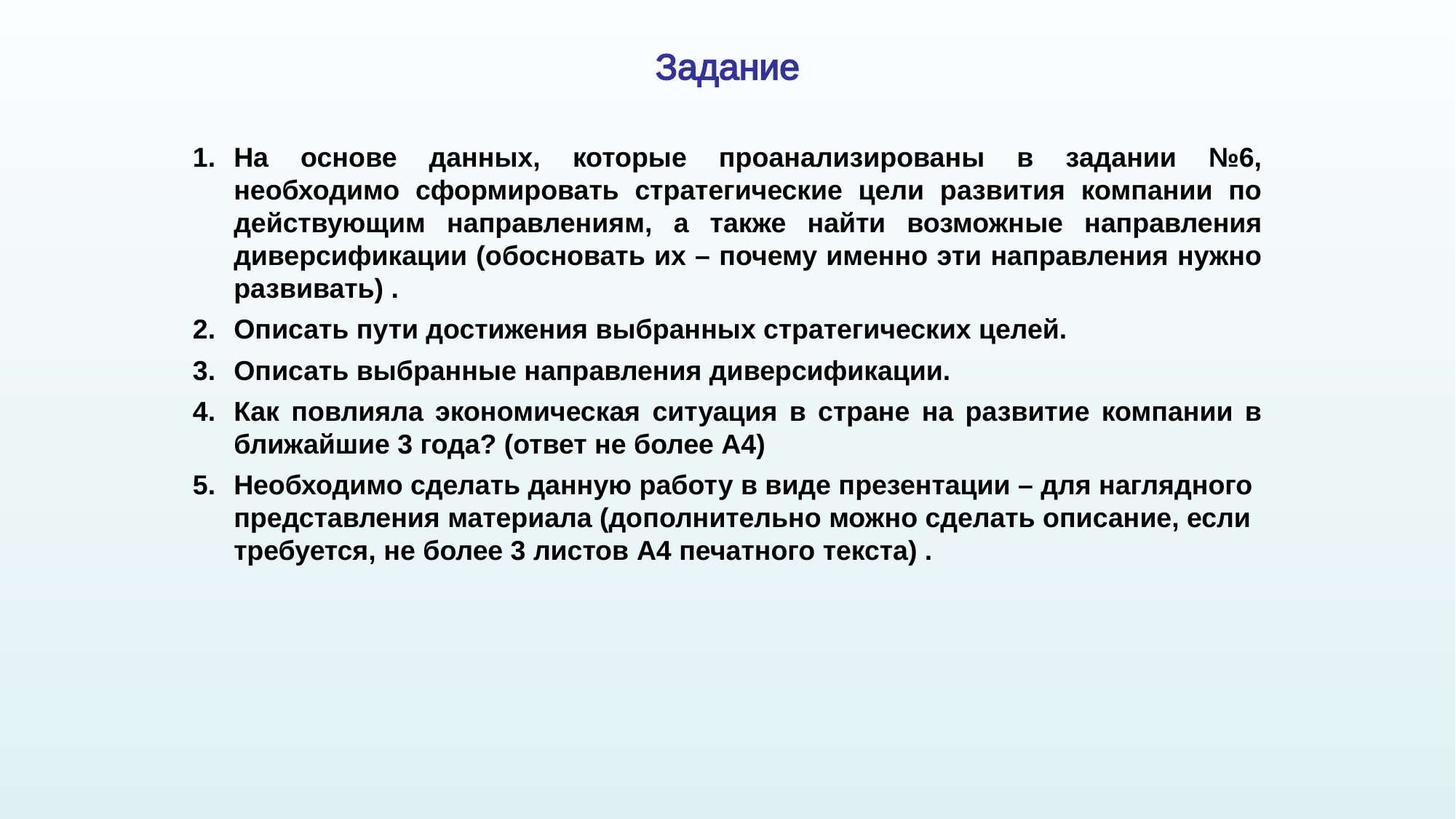

# Задание
На основе данных, которые проанализированы в задании №6, необходимо сформировать стратегические цели развития компании по действующим направлениям, а также найти возможные направления диверсификации (обосновать их – почему именно эти направления нужно развивать) .
Описать пути достижения выбранных стратегических целей.
Описать выбранные направления диверсификации.
Как повлияла экономическая ситуация в стране на развитие компании в ближайшие 3 года? (ответ не более А4)
Необходимо сделать данную работу в виде презентации – для наглядного представления материала (дополнительно можно сделать описание, если требуется, не более 3 листов A4 печатного текста) .